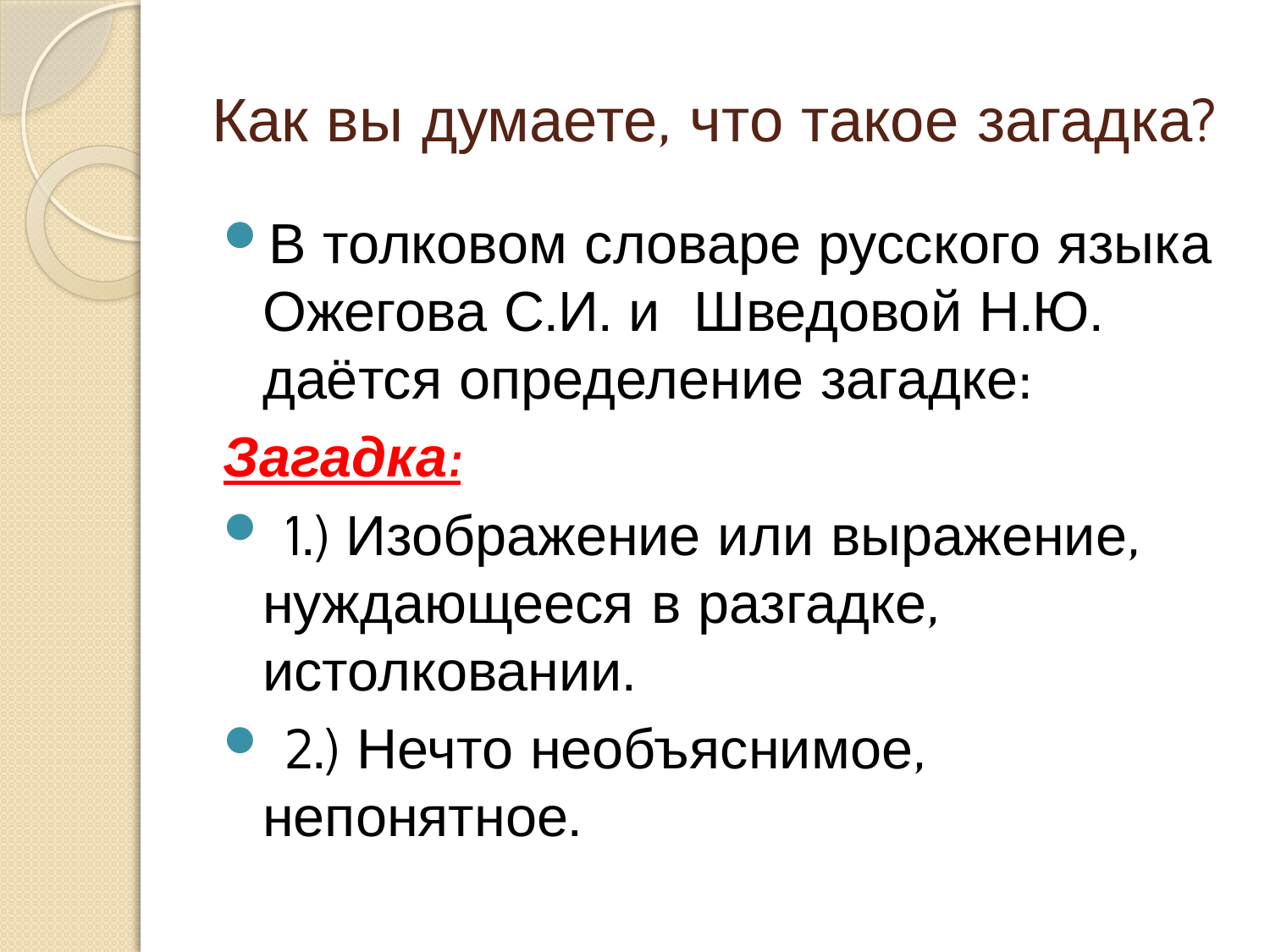

# Как вы думаете, что такое загадка?
В толковом словаре русского языка Ожегова С.И. и  Шведовой Н.Ю.  даётся определение загадке:
Загадка:
 1.) Изображение или выражение, нуждающееся в разгадке, истолковании.
 2.) Нечто необъяснимое, непонятное.